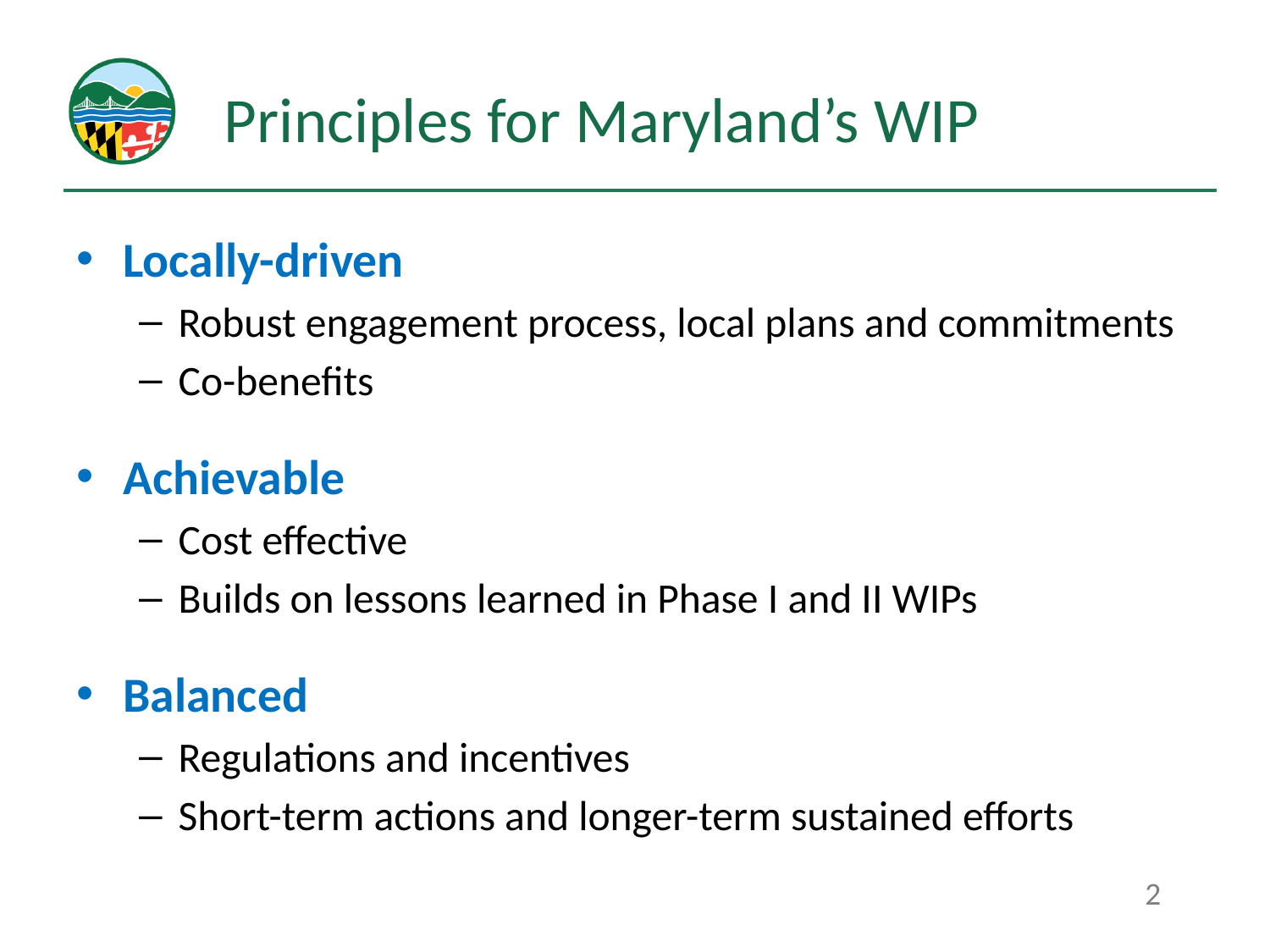

# Principles for Maryland’s WIP
Locally-driven
Robust engagement process, local plans and commitments
Co-benefits
Achievable
Cost effective
Builds on lessons learned in Phase I and II WIPs
Balanced
Regulations and incentives
Short-term actions and longer-term sustained efforts